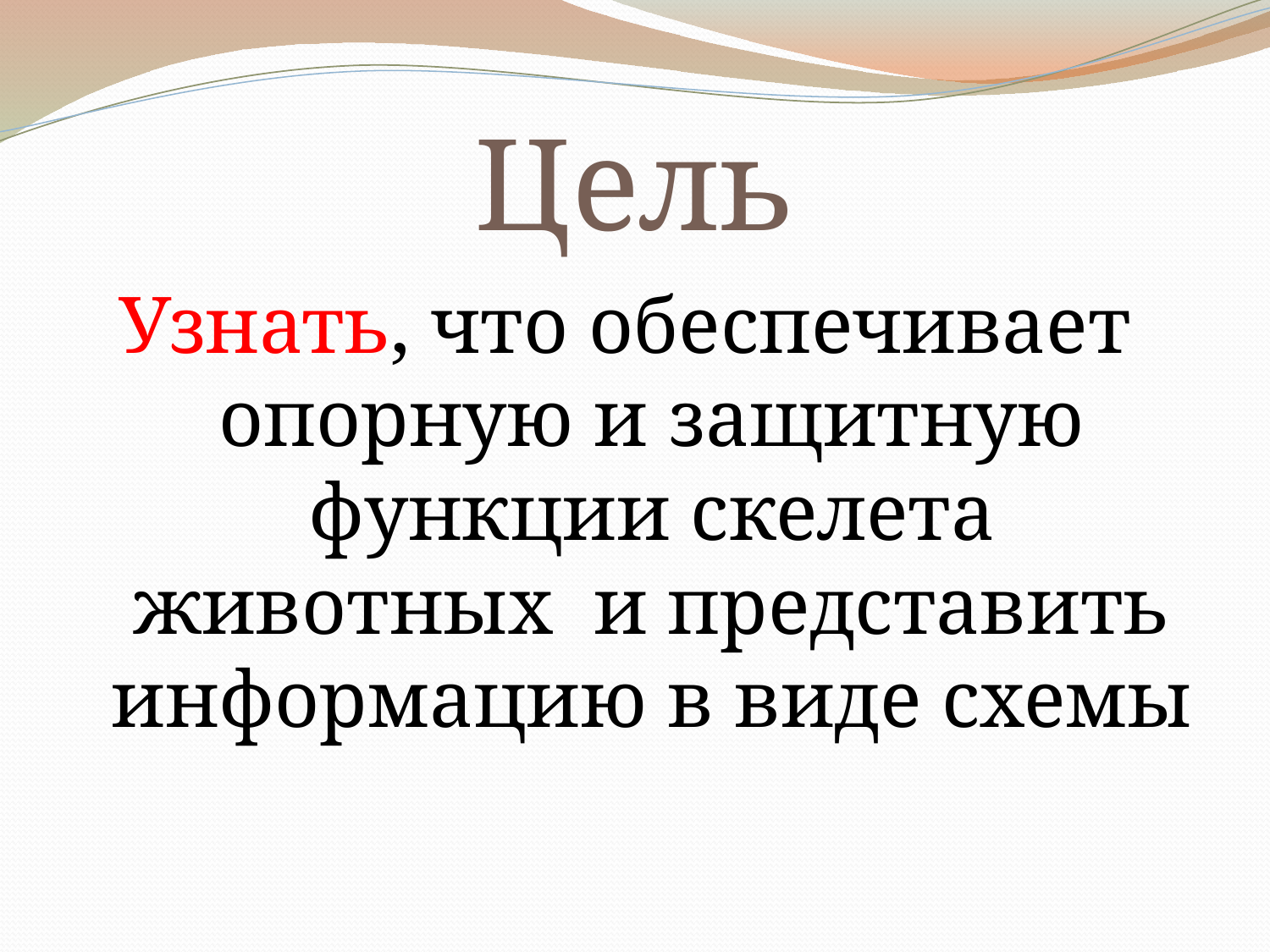

# Цель
Узнать, что обеспечивает  опорную и защитную функции скелета животных  и представить информацию в виде схемы